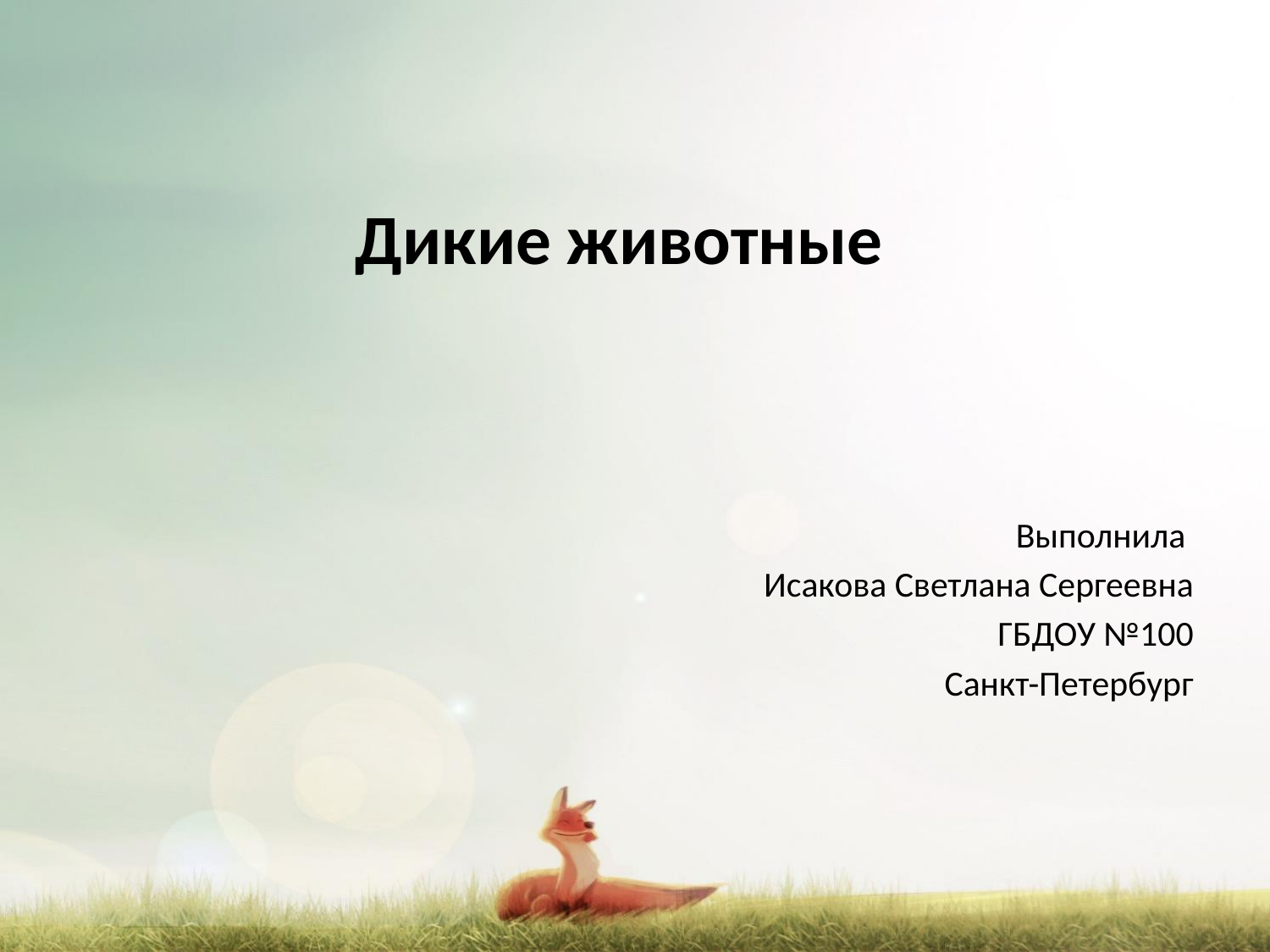

# Дикие животные
Выполнила
Исакова Светлана Сергеевна
ГБДОУ №100
Санкт-Петербург